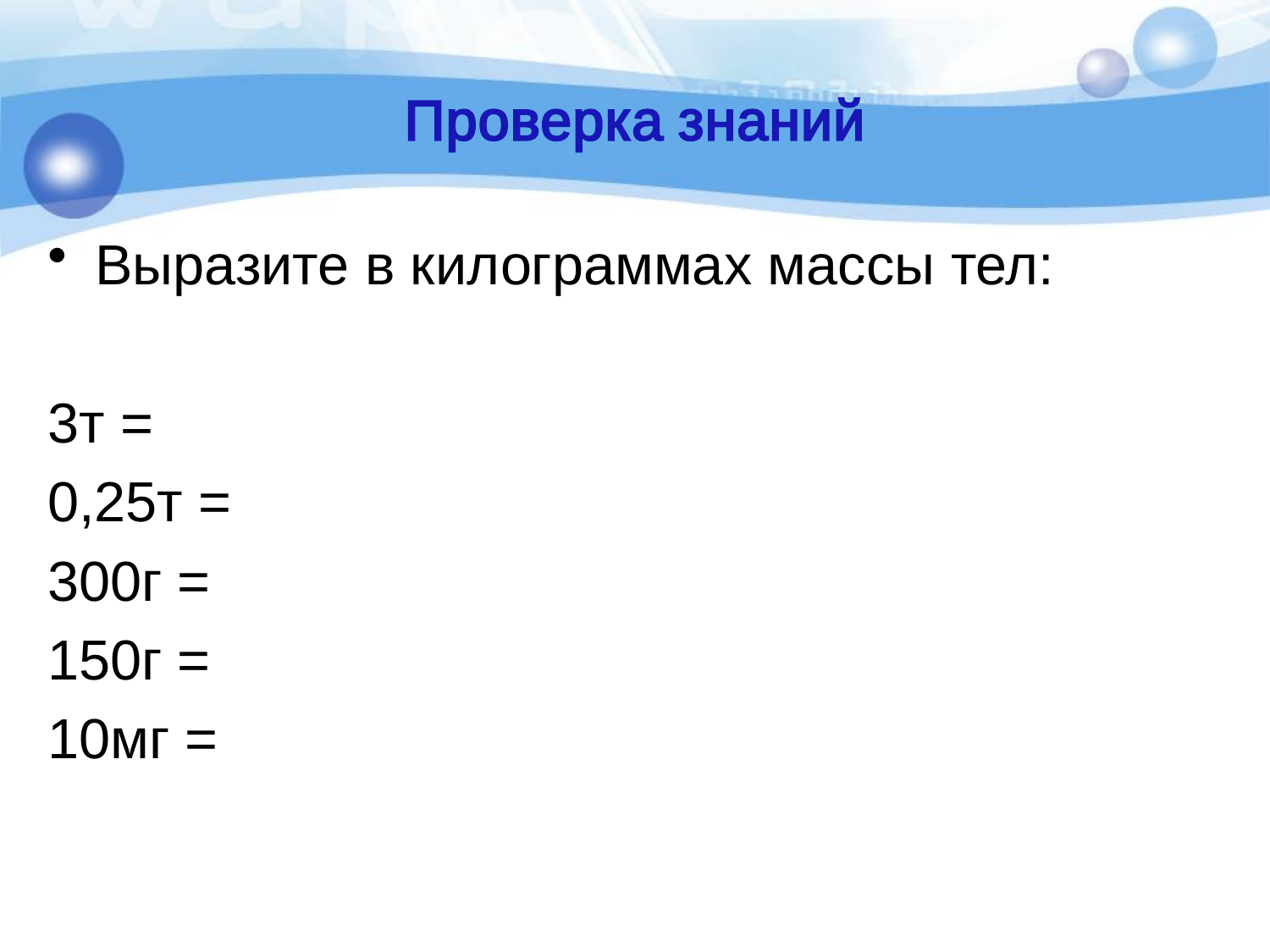

# Проверка знаний
Выразите в килограммах массы тел:

3т =
0,25т =
300г =
150г =
10мг =